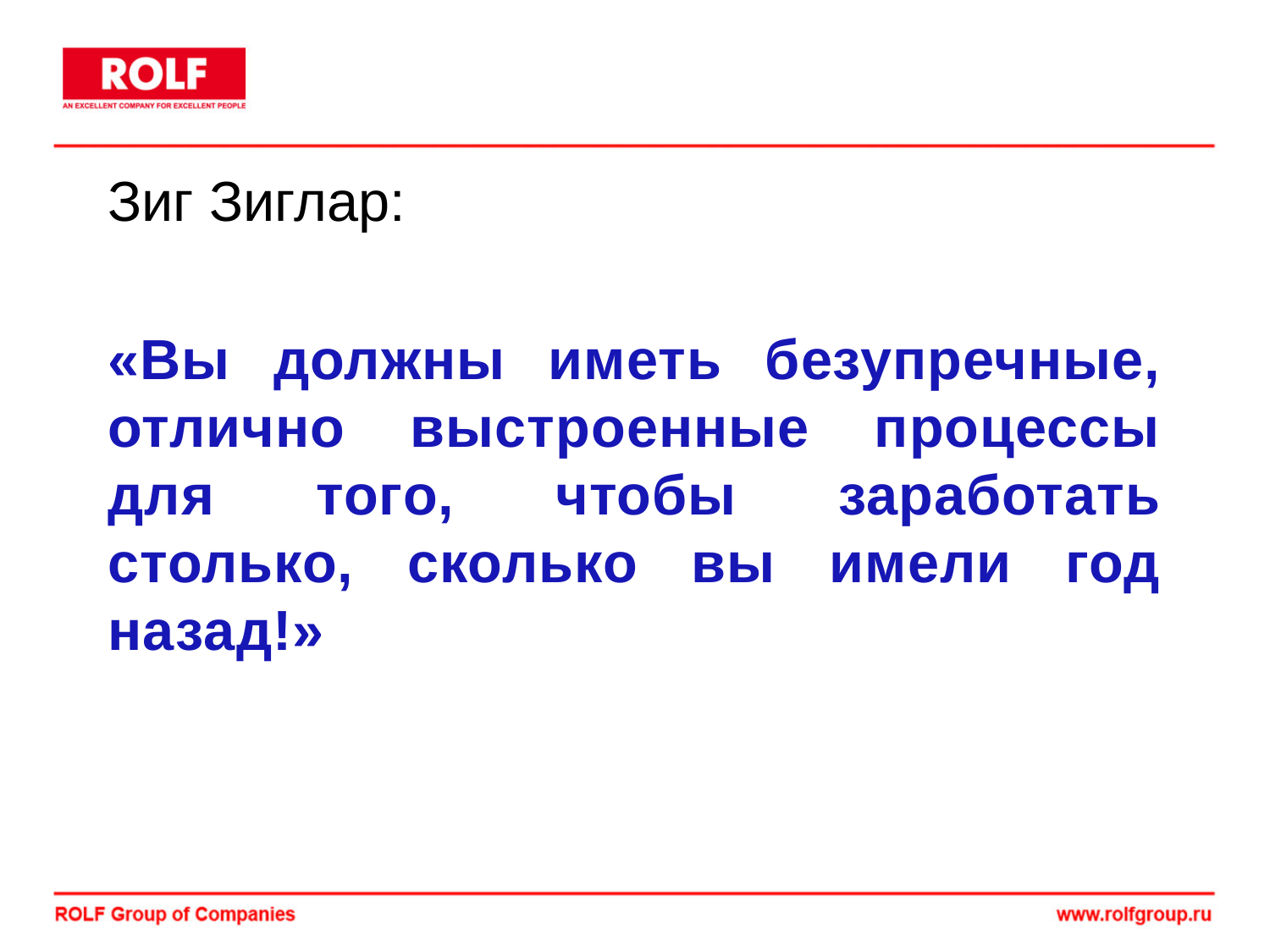

Зиг Зиглар:

«Вы должны иметь безупречные, отлично выстроенные процессы для того, чтобы заработать столько, сколько вы имели год назад!»